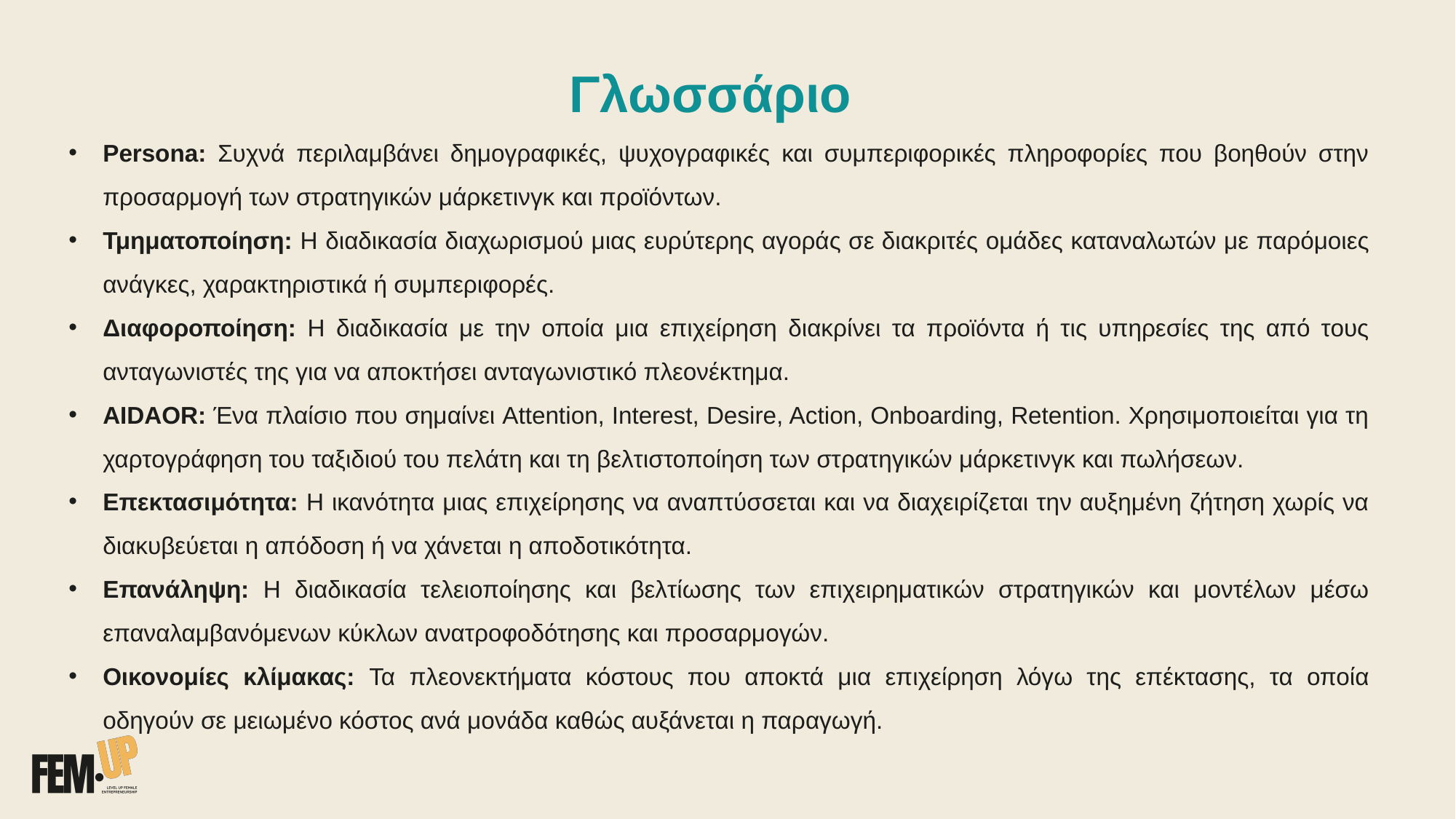

Γλωσσάριο
Persona: Συχνά περιλαμβάνει δημογραφικές, ψυχογραφικές και συμπεριφορικές πληροφορίες που βοηθούν στην προσαρμογή των στρατηγικών μάρκετινγκ και προϊόντων.
Τμηματοποίηση: Η διαδικασία διαχωρισμού μιας ευρύτερης αγοράς σε διακριτές ομάδες καταναλωτών με παρόμοιες ανάγκες, χαρακτηριστικά ή συμπεριφορές.
Διαφοροποίηση: Η διαδικασία με την οποία μια επιχείρηση διακρίνει τα προϊόντα ή τις υπηρεσίες της από τους ανταγωνιστές της για να αποκτήσει ανταγωνιστικό πλεονέκτημα.
AIDAOR: Ένα πλαίσιο που σημαίνει Attention, Interest, Desire, Action, Onboarding, Retention. Χρησιμοποιείται για τη χαρτογράφηση του ταξιδιού του πελάτη και τη βελτιστοποίηση των στρατηγικών μάρκετινγκ και πωλήσεων.
Επεκτασιμότητα: Η ικανότητα μιας επιχείρησης να αναπτύσσεται και να διαχειρίζεται την αυξημένη ζήτηση χωρίς να διακυβεύεται η απόδοση ή να χάνεται η αποδοτικότητα.
Επανάληψη: Η διαδικασία τελειοποίησης και βελτίωσης των επιχειρηματικών στρατηγικών και μοντέλων μέσω επαναλαμβανόμενων κύκλων ανατροφοδότησης και προσαρμογών.
Οικονομίες κλίμακας: Τα πλεονεκτήματα κόστους που αποκτά μια επιχείρηση λόγω της επέκτασης, τα οποία οδηγούν σε μειωμένο κόστος ανά μονάδα καθώς αυξάνεται η παραγωγή.